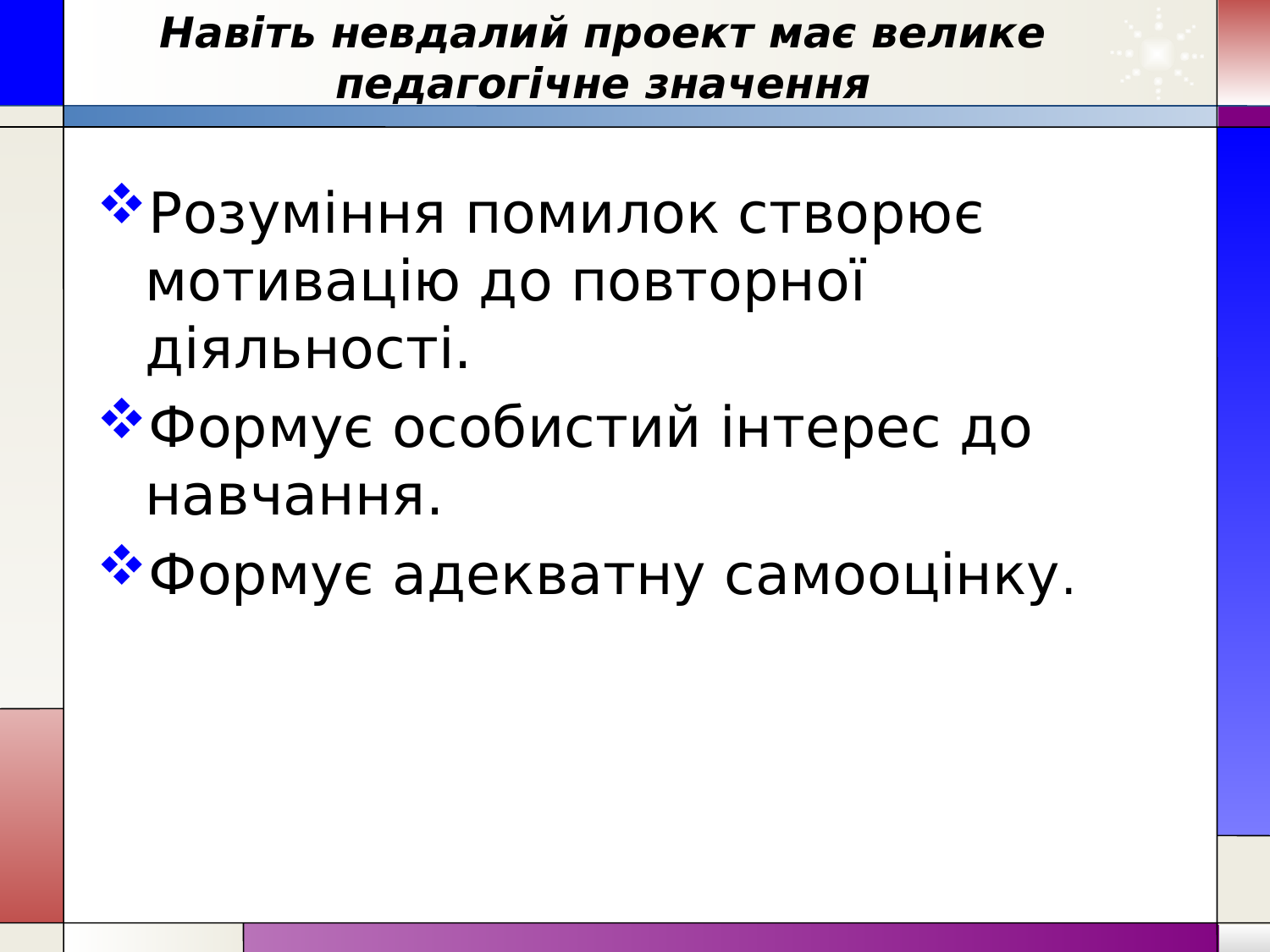

# Навіть невдалий проект має велике педагогічне значення
Розуміння помилок створює мотивацію до повторної діяльності.
Формує особистий інтерес до навчання.
Формує адекватну самооцінку.